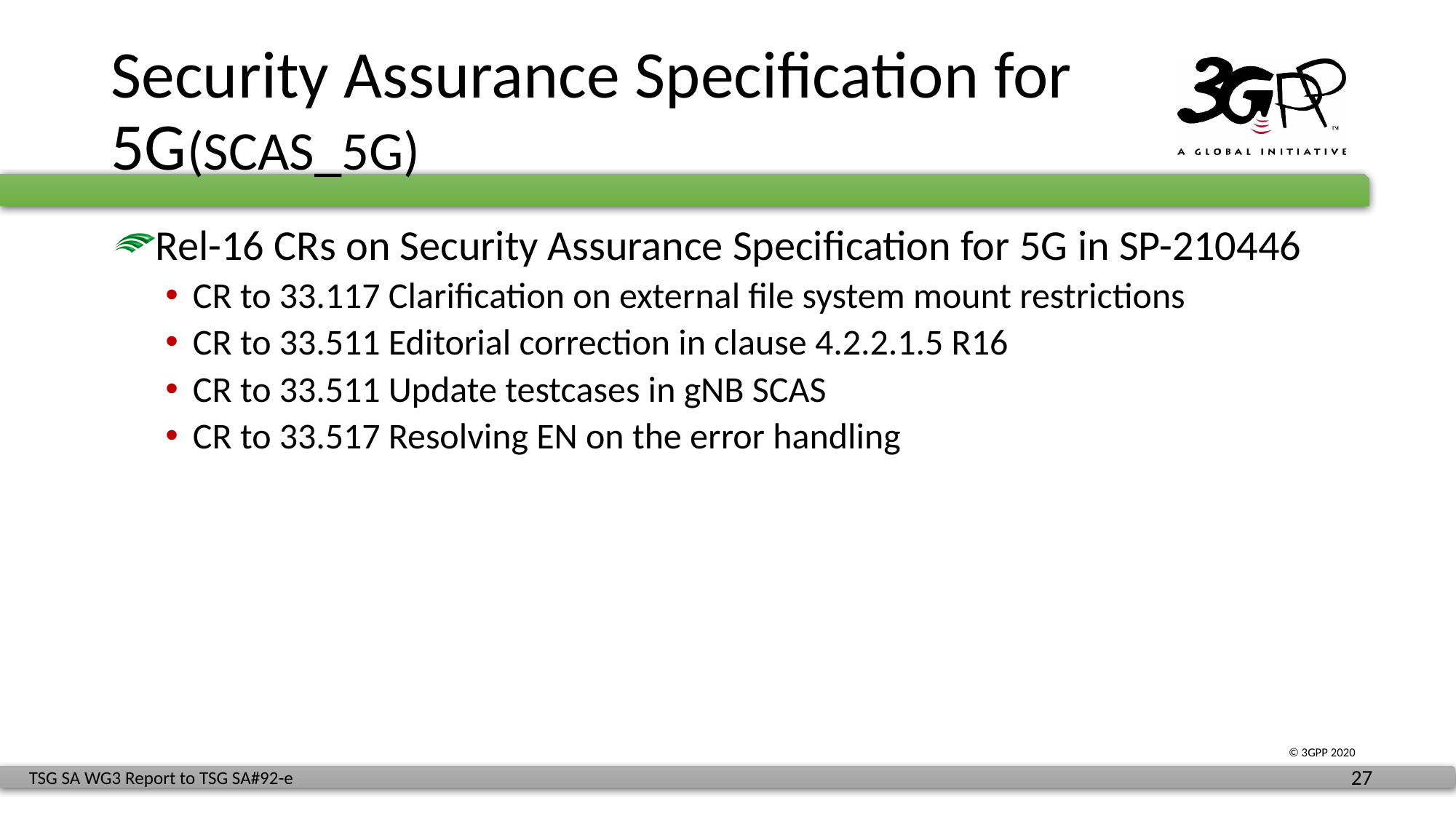

# Security Assurance Specification for 5G(SCAS_5G)
Rel-16 CRs on Security Assurance Specification for 5G in SP-210446
CR to 33.117 Clarification on external file system mount restrictions
CR to 33.511 Editorial correction in clause 4.2.2.1.5 R16
CR to 33.511 Update testcases in gNB SCAS
CR to 33.517 Resolving EN on the error handling